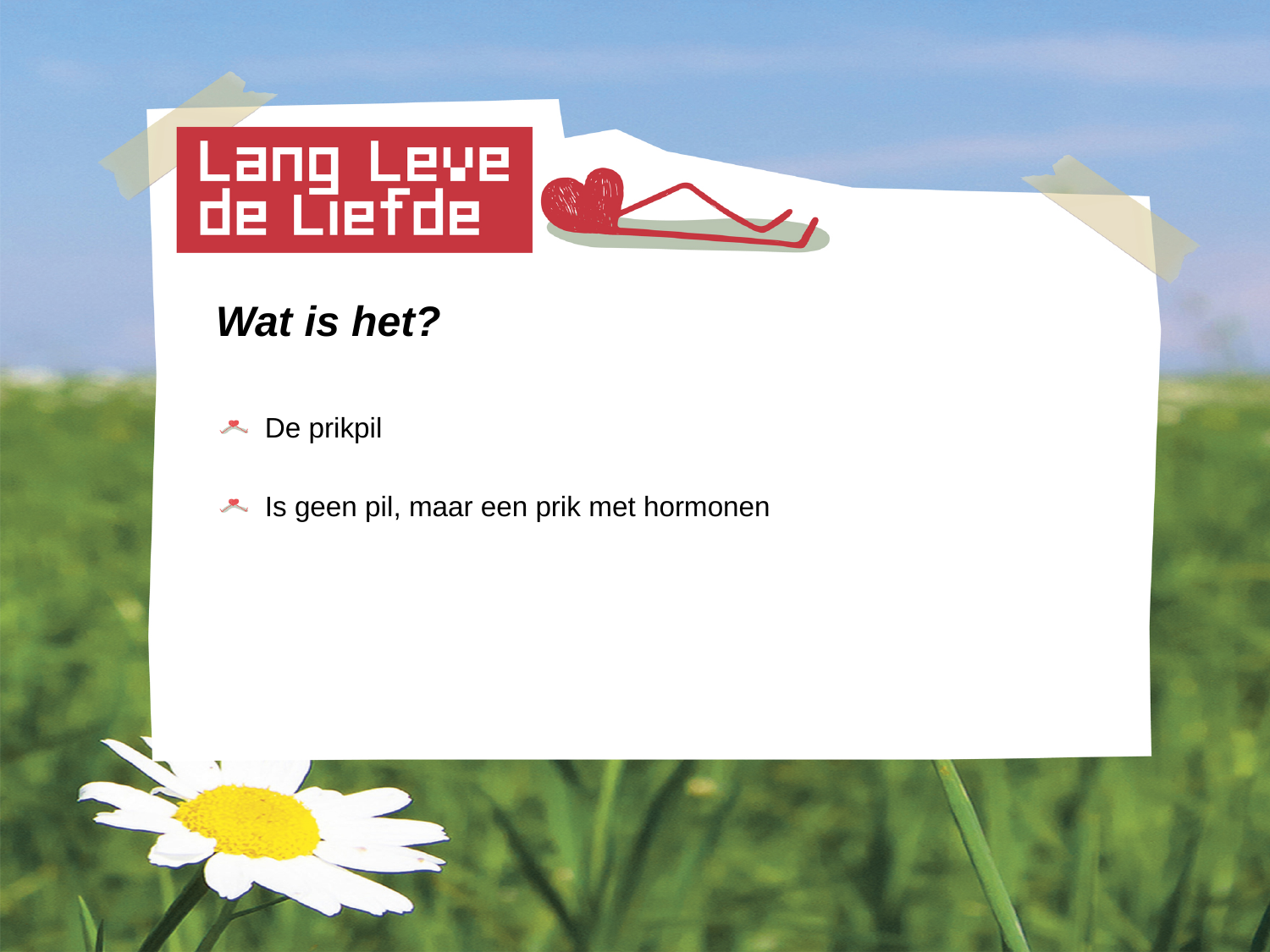

Wat is het?

  De prikpil

  Is geen pil, maar een prik met hormonen